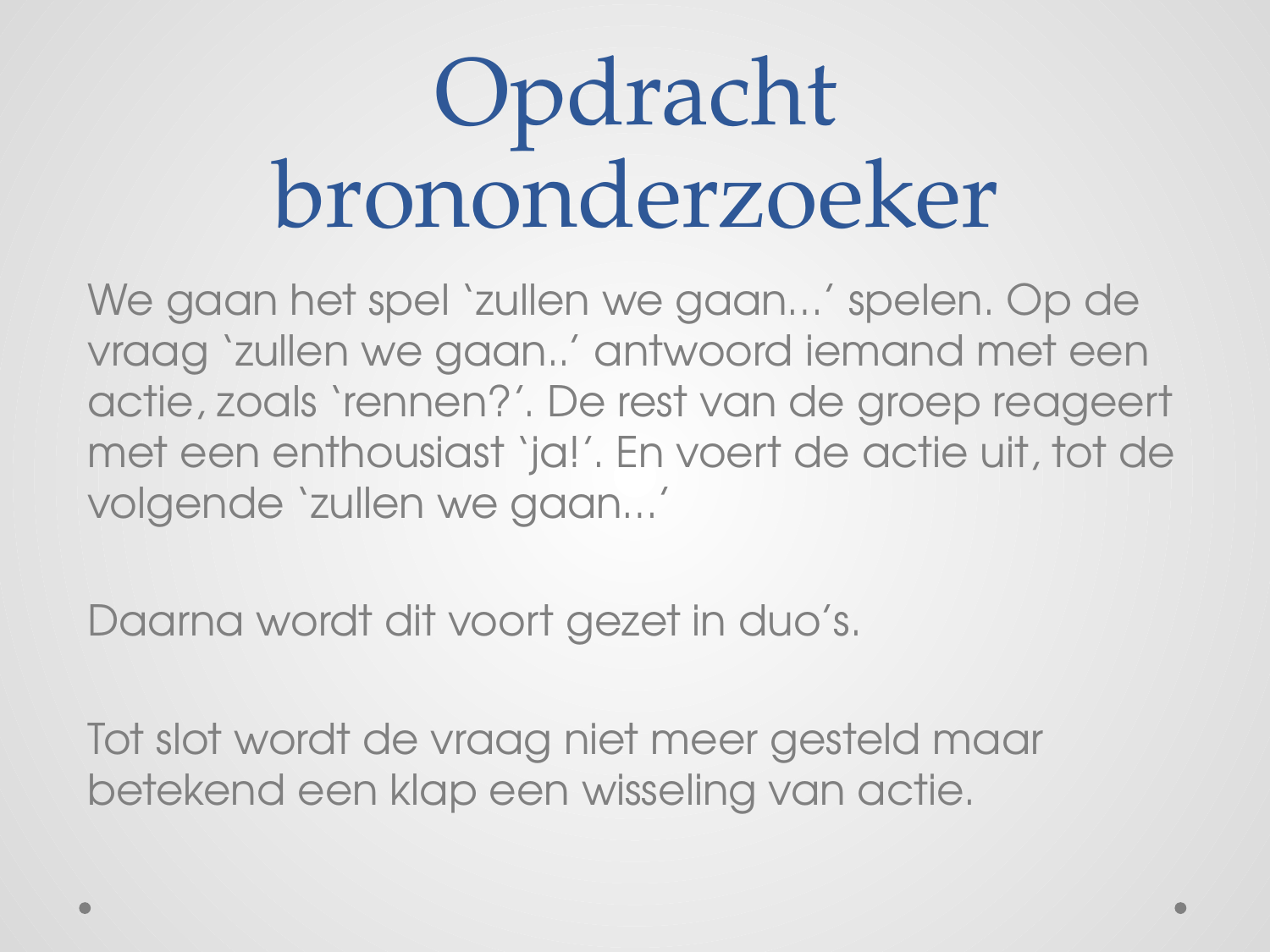

# Opdracht brononderzoeker
We gaan het spel ‘zullen we gaan…’ spelen. Op de vraag ‘zullen we gaan..’ antwoord iemand met een actie, zoals ‘rennen?’. De rest van de groep reageert met een enthousiast ‘ja!’. En voert de actie uit, tot de volgende ‘zullen we gaan…’

Daarna wordt dit voort gezet in duo’s.

Tot slot wordt de vraag niet meer gesteld maar betekend een klap een wisseling van actie.